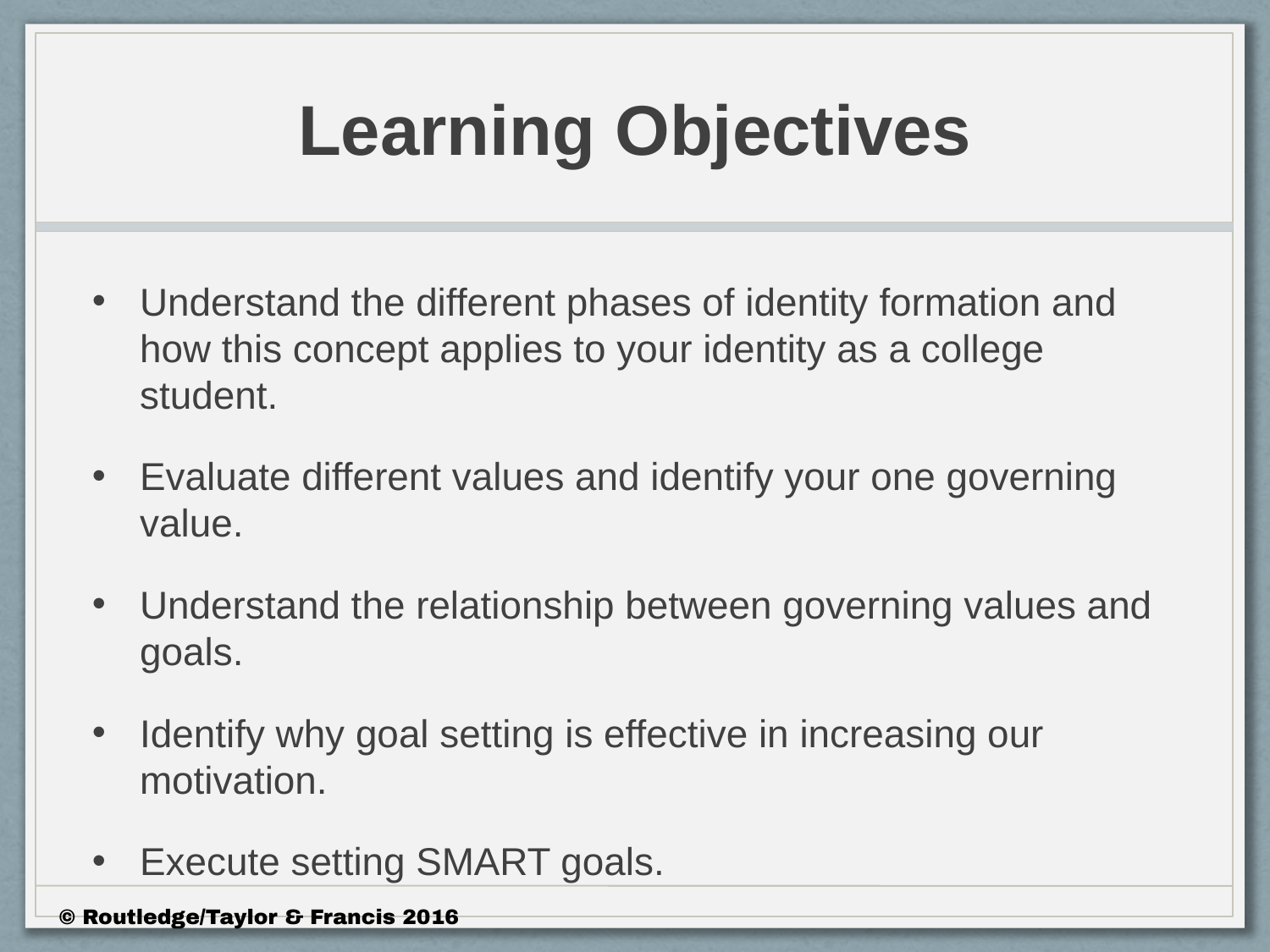

# Learning Objectives
Understand the different phases of identity formation and how this concept applies to your identity as a college student.
Evaluate different values and identify your one governing value.
Understand the relationship between governing values and goals.
Identify why goal setting is effective in increasing our motivation.
Execute setting SMART goals.
© Routledge/Taylor & Francis 2016